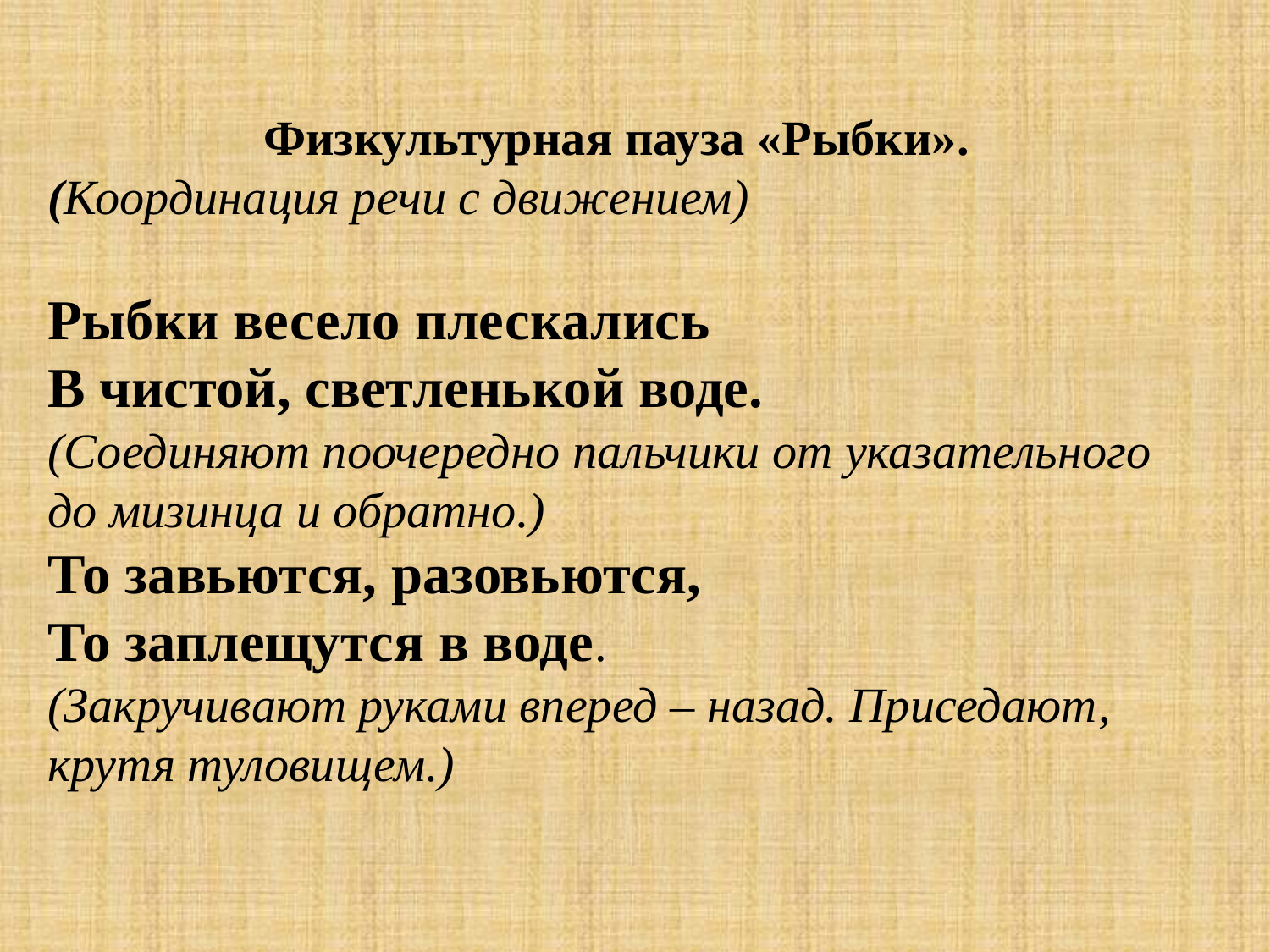

Физкультурная пауза «Рыбки».
(Координация речи с движением)

Рыбки весело плескались
В чистой, светленькой воде.
(Соединяют поочередно пальчики от указательного до мизинца и обратно.)
То завьются, разовьются,
То заплещутся в воде.
(Закручивают руками вперед – назад. Приседают, крутя туловищем.)